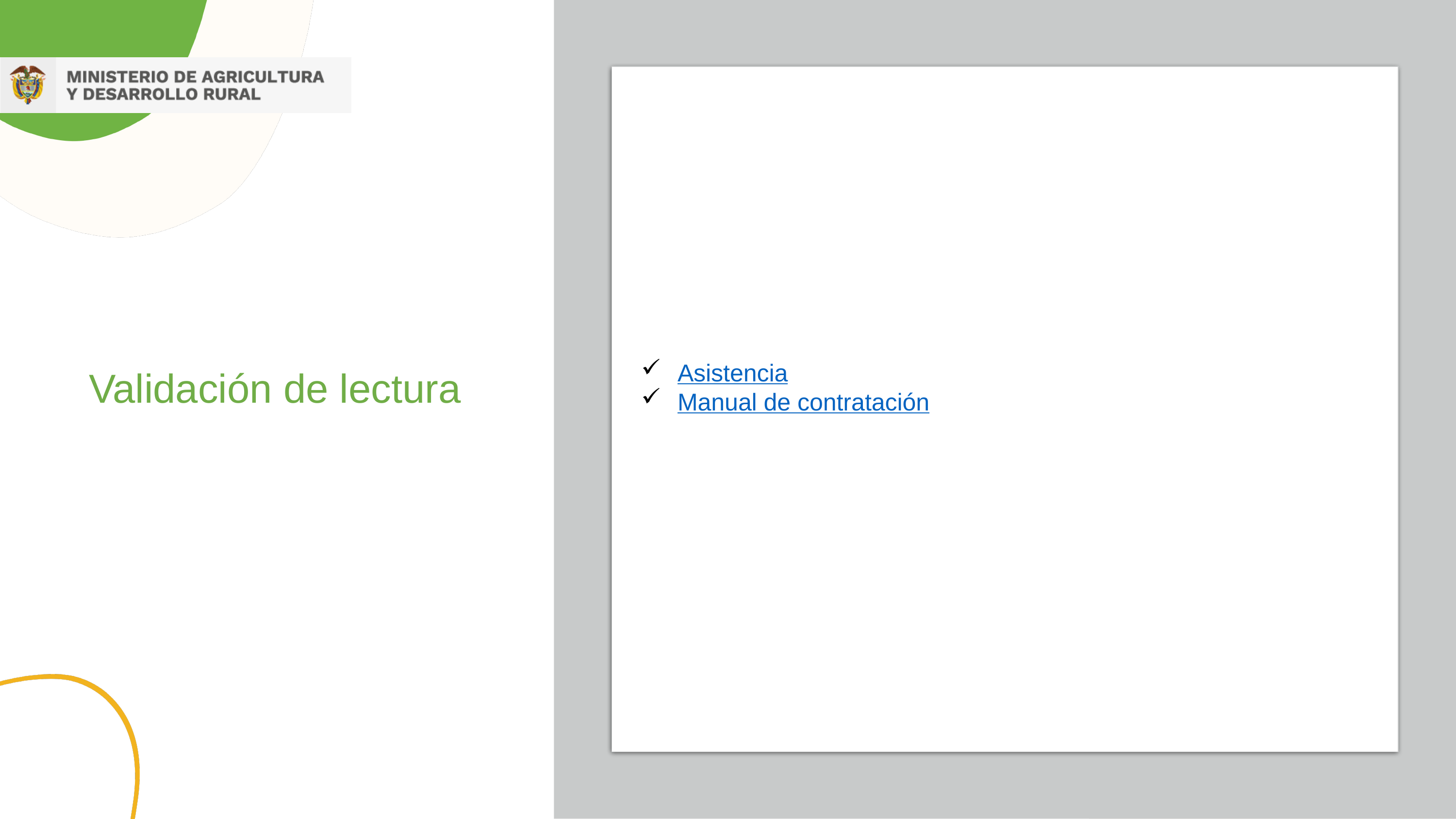

Asistencia
Manual de contratación
Validación de lectura